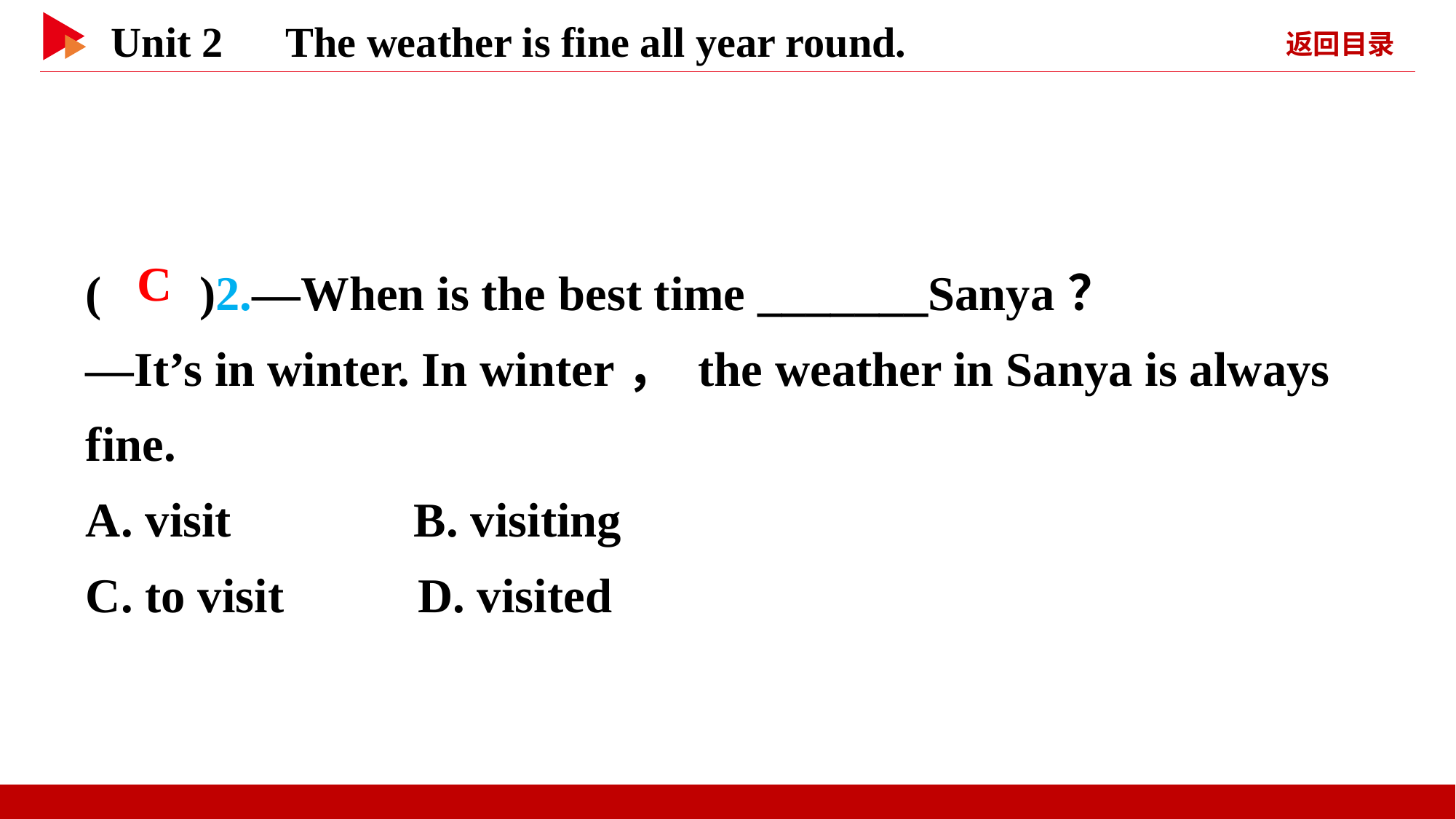

(        )2.—When is the best time _______Sanya？
—It’s in winter. In winter， the weather in Sanya is always fine.
A. visit               B. visiting
C. to visit           D. visited
   C